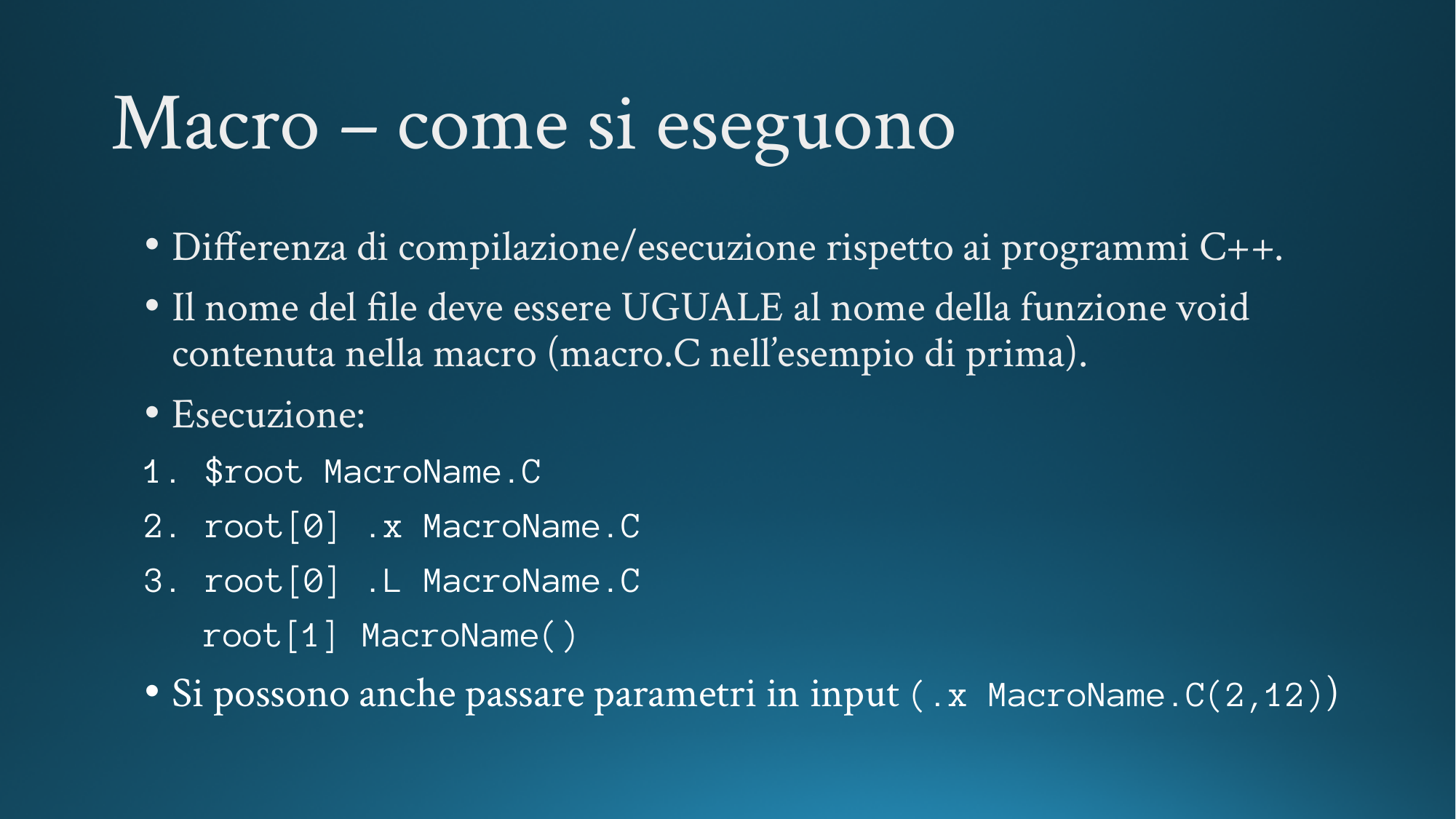

# Macro – come si eseguono
Differenza di compilazione/esecuzione rispetto ai programmi C++.
Il nome del file deve essere UGUALE al nome della funzione void contenuta nella macro (macro.C nell’esempio di prima).
Esecuzione:
$root MacroName.C
root[0] .x MacroName.C
root[0] .L MacroName.C
   root[1] MacroName()
Si possono anche passare parametri in input (.x MacroName.C(2,12))